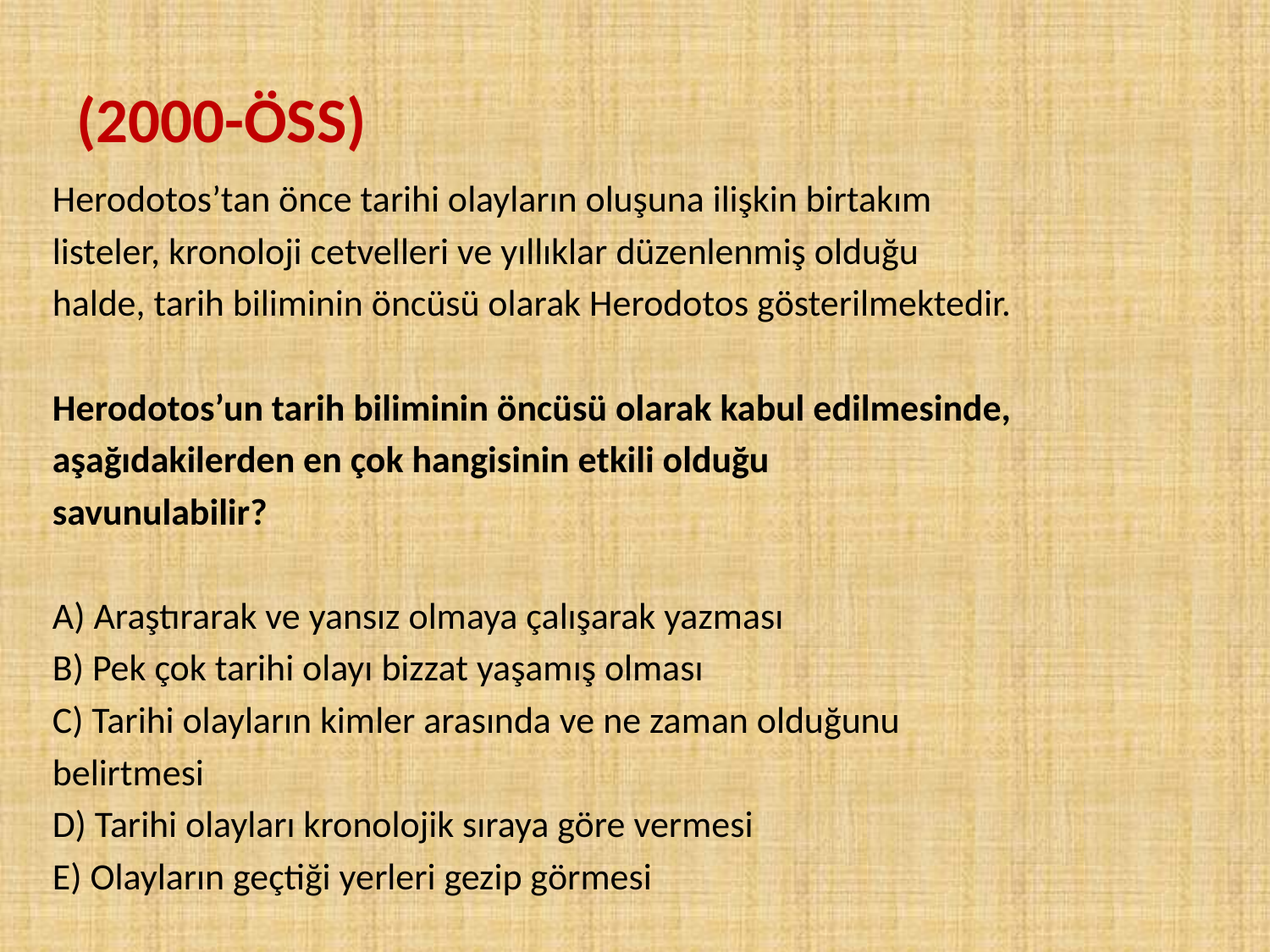

# (2000-ÖSS)
Herodotos’tan önce tarihi olayların oluşuna ilişkin birtakım
listeler, kronoloji cetvelleri ve yıllıklar düzenlenmiş olduğu
halde, tarih biliminin öncüsü olarak Herodotos gösterilmektedir.

Herodotos’un tarih biliminin öncüsü olarak kabul edilmesinde,
aşağıdakilerden en çok hangisinin etkili olduğu
savunulabilir?

A) Araştırarak ve yansız olmaya çalışarak yazması
B) Pek çok tarihi olayı bizzat yaşamış olması
C) Tarihi olayların kimler arasında ve ne zaman olduğunu
belirtmesi
D) Tarihi olayları kronolojik sıraya göre vermesi
E) Olayların geçtiği yerleri gezip görmesi